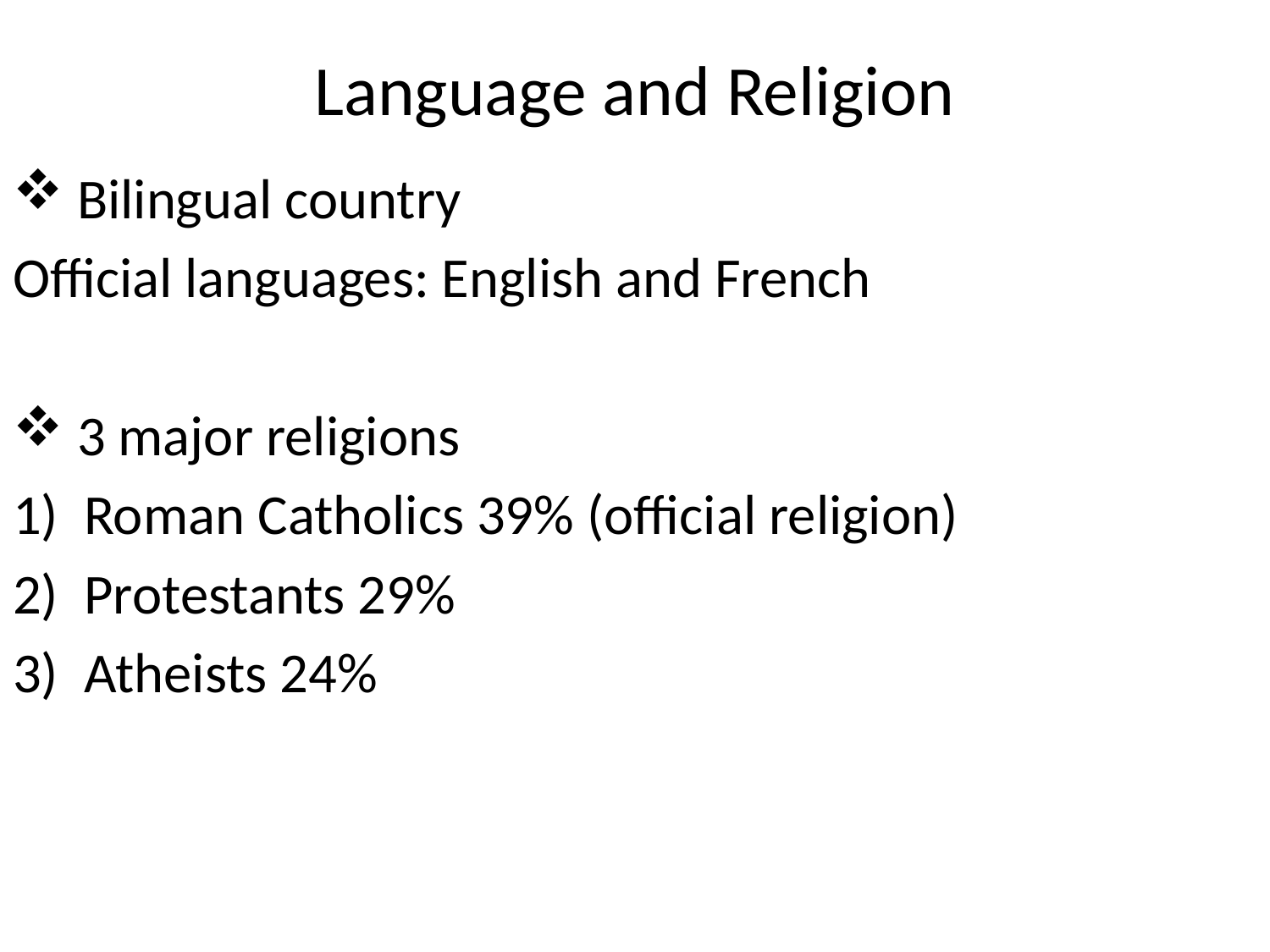

# Language and Religion
 Bilingual country
Official languages: English and French

 3 major religions
Roman Catholics 39% (official religion)
Protestants 29%
Atheists 24%